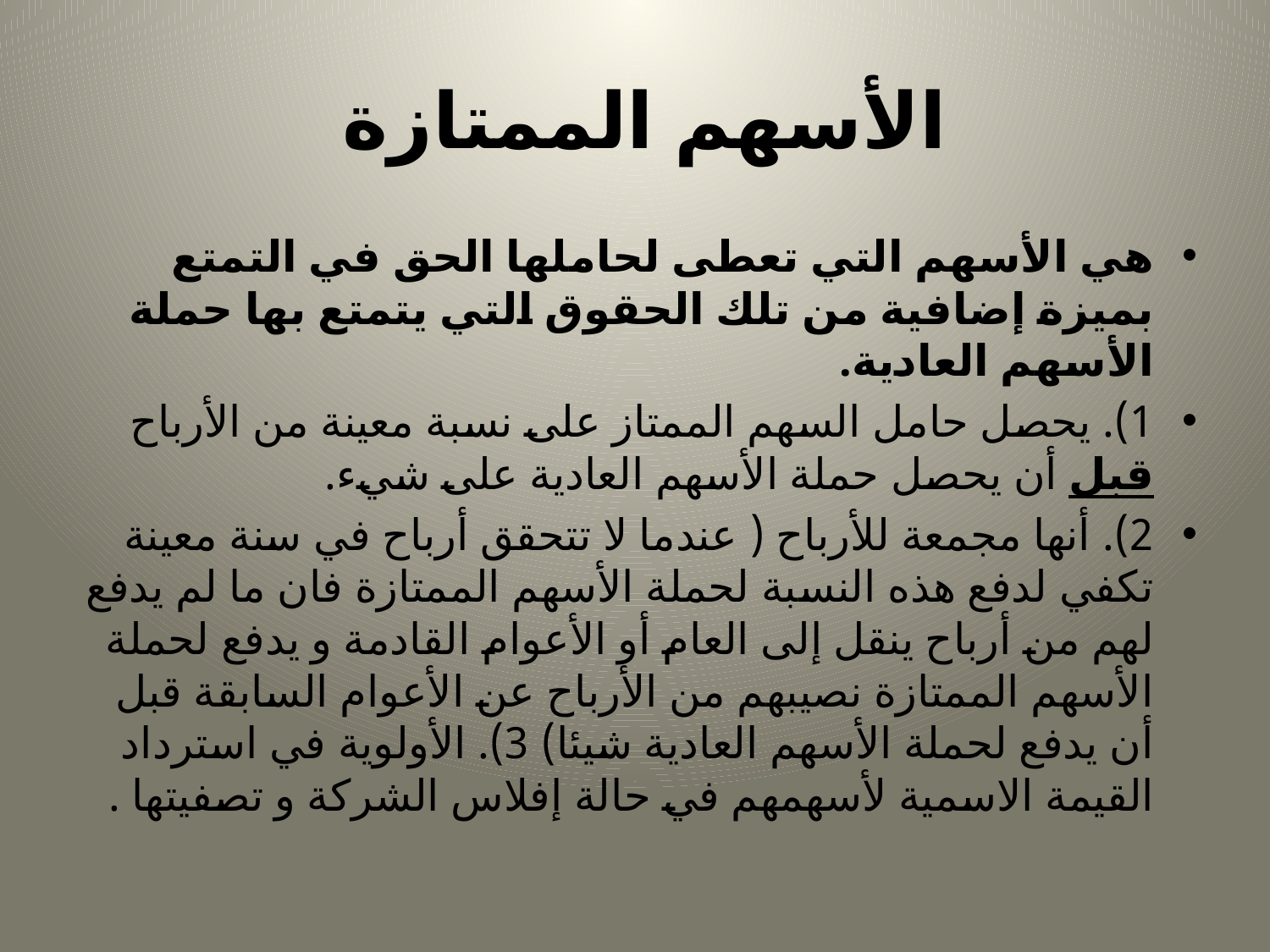

# الأسهم الممتازة
هي الأسهم التي تعطى لحاملها الحق في التمتع بميزة إضافية من تلك الحقوق التي يتمتع بها حملة الأسهم العادية.
1). يحصل حامل السهم الممتاز على نسبة معينة من الأرباح قبل أن يحصل حملة الأسهم العادية على شيء.
2). أنها مجمعة للأرباح ( عندما لا تتحقق أرباح في سنة معينة  تكفي لدفع هذه النسبة لحملة الأسهم الممتازة فان ما لم يدفع لهم من أرباح ينقل إلى العام أو الأعوام القادمة و يدفع لحملة الأسهم الممتازة نصيبهم من الأرباح عن الأعوام السابقة قبل أن يدفع لحملة الأسهم العادية شيئا) 3). الأولوية في استرداد القيمة الاسمية لأسهمهم في حالة إفلاس الشركة و تصفيتها .